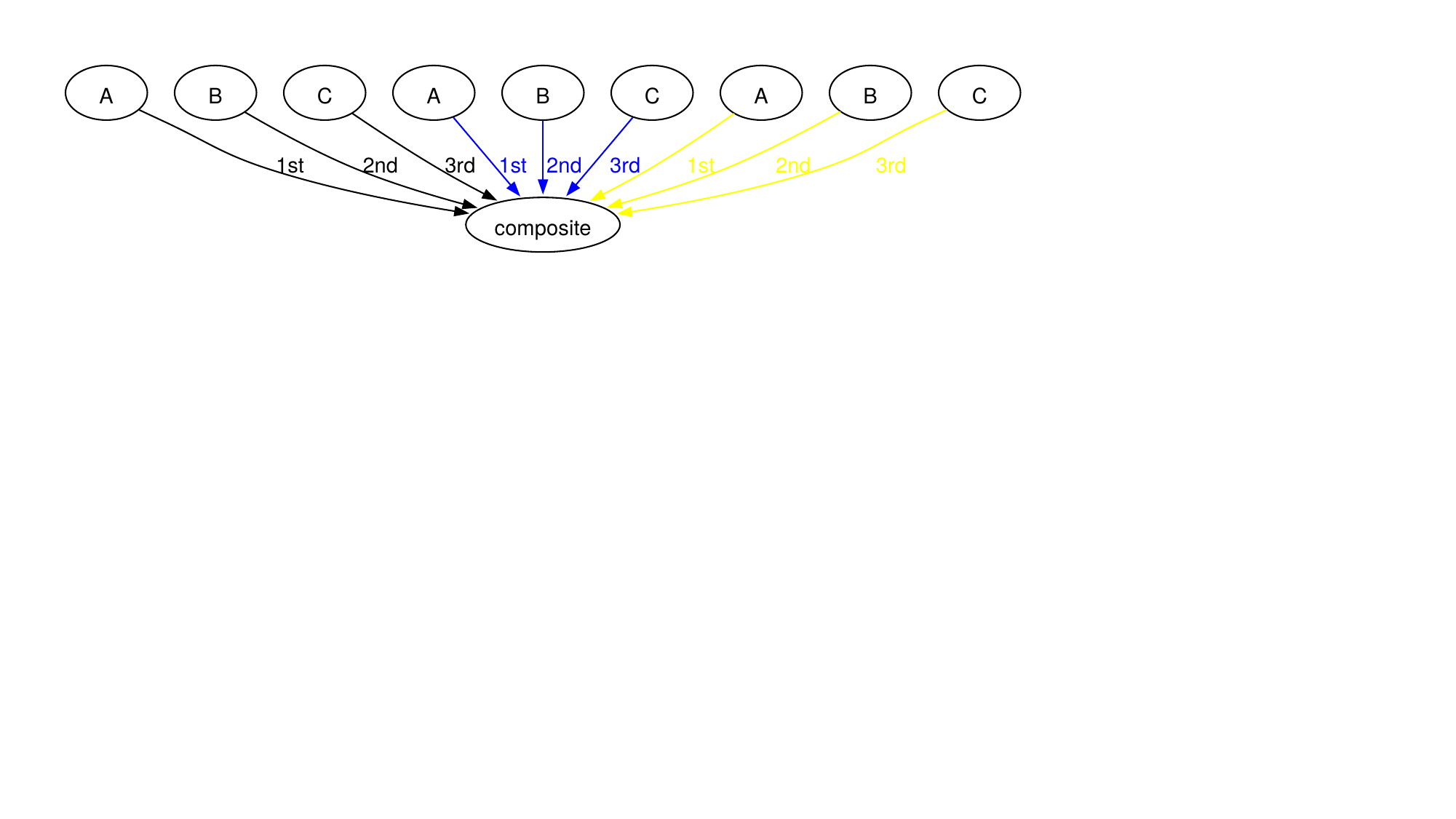

A
B
C
A
B
C
A
B
C

1st
2nd
3rd
1st
2nd
3rd
1st
2nd
3rd

composite